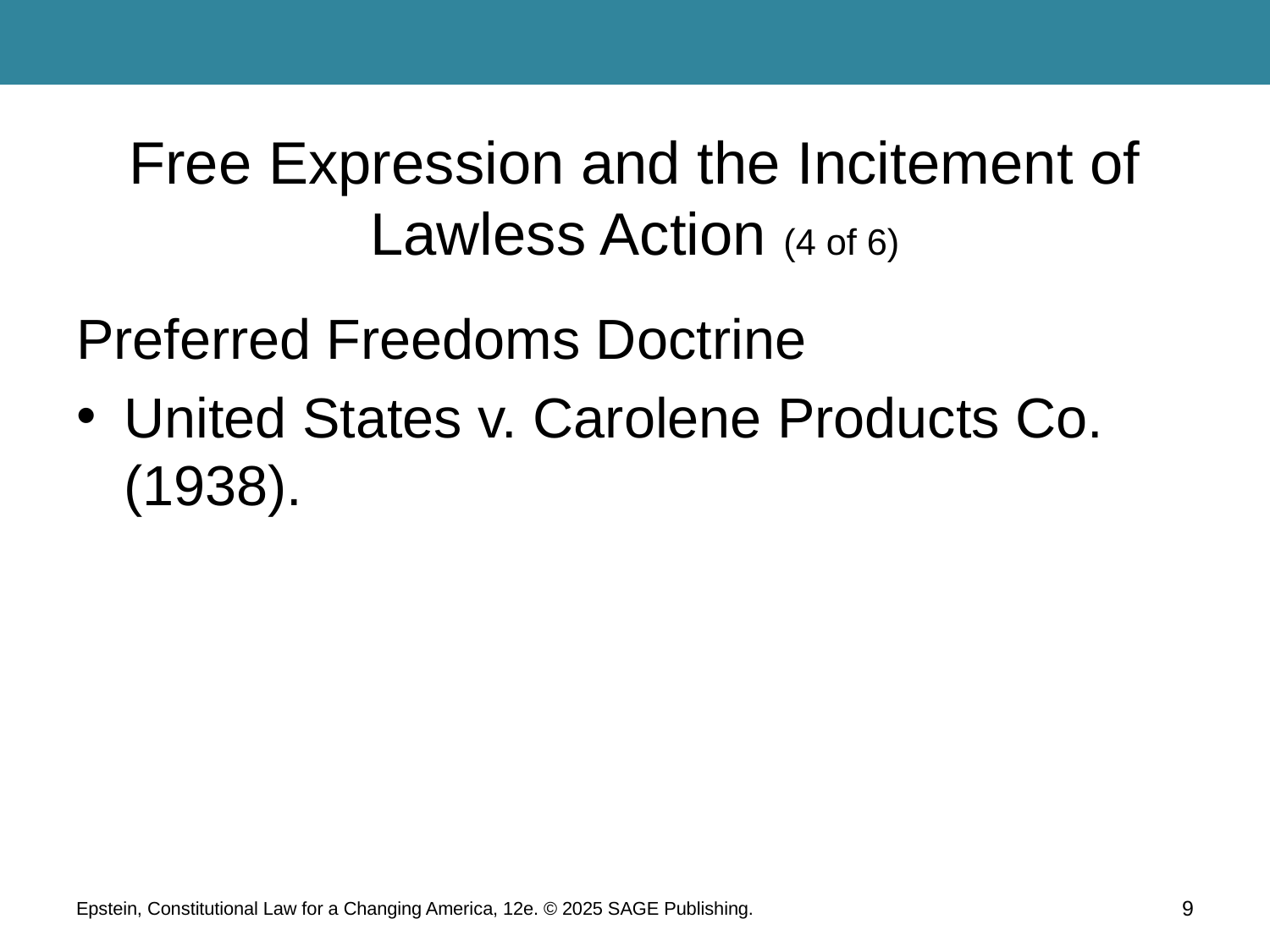

# Free Expression and the Incitement of Lawless Action (4 of 6)
Preferred Freedoms Doctrine
United States v. Carolene Products Co. (1938).
Epstein, Constitutional Law for a Changing America, 12e. © 2025 SAGE Publishing.
9